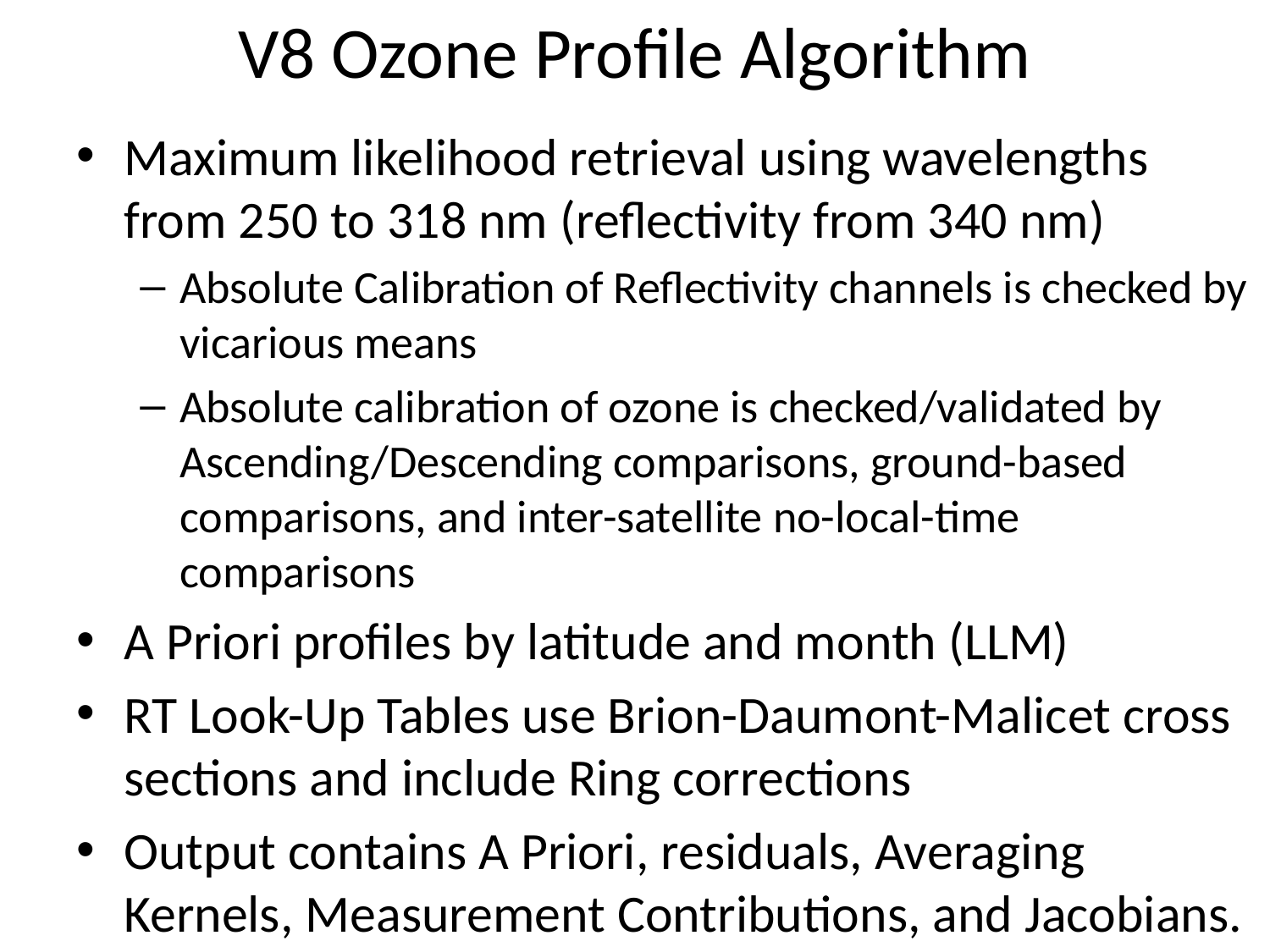

# V8 Ozone Profile Algorithm
Maximum likelihood retrieval using wavelengths from 250 to 318 nm (reflectivity from 340 nm)
Absolute Calibration of Reflectivity channels is checked by vicarious means
Absolute calibration of ozone is checked/validated by Ascending/Descending comparisons, ground-based comparisons, and inter-satellite no-local-time comparisons
A Priori profiles by latitude and month (LLM)
RT Look-Up Tables use Brion-Daumont-Malicet cross sections and include Ring corrections
Output contains A Priori, residuals, Averaging Kernels, Measurement Contributions, and Jacobians.